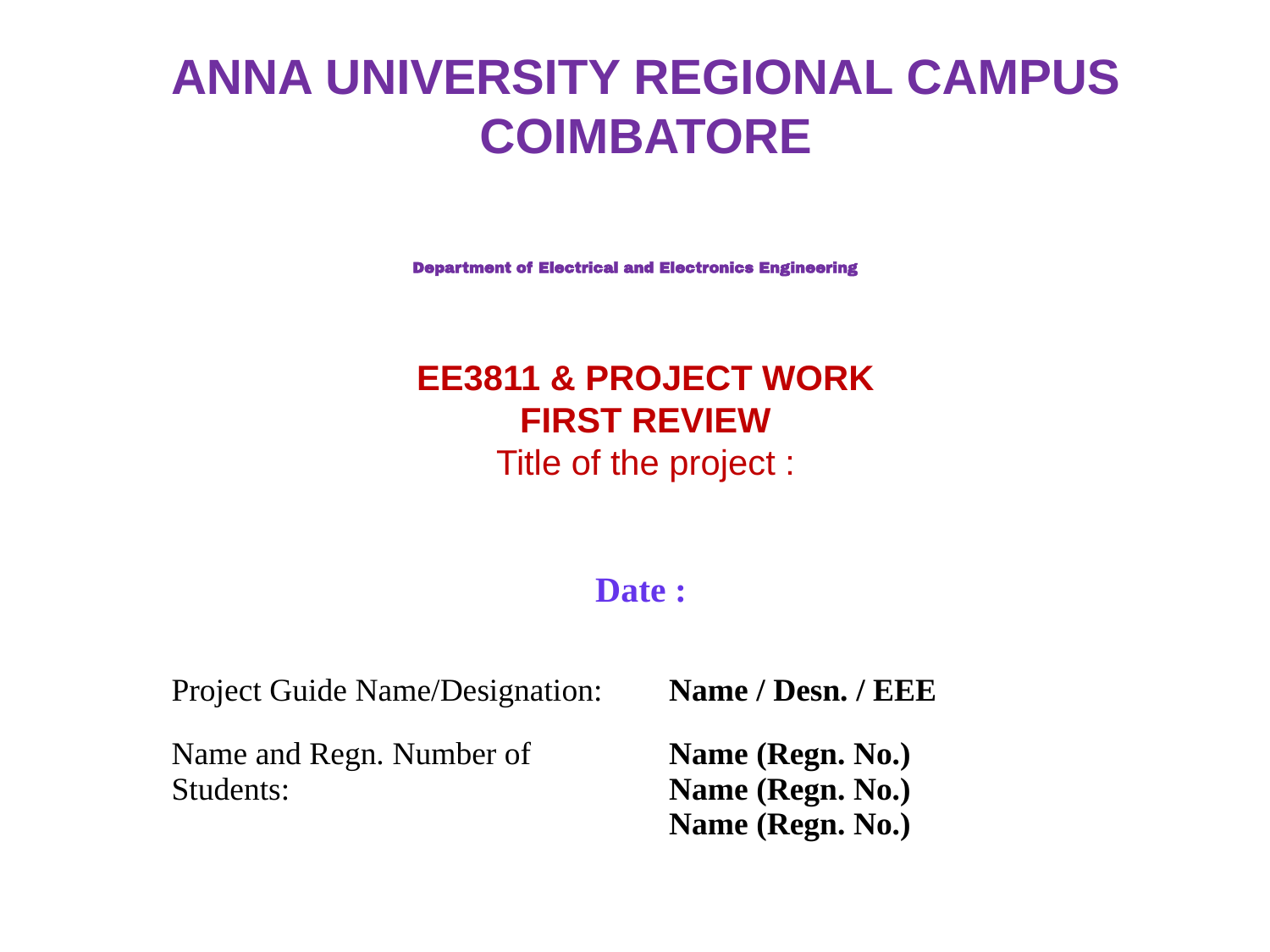

ANNA UNIVERSITY REGIONAL CAMPUS COIMBATORE
# Department of Electrical and Electronics Engineering
EE3811 & PROJECT WORK
FIRST REVIEW
Title of the project :
Date :
| Project Guide Name/Designation: | Name / Desn. / EEE |
| --- | --- |
| Name and Regn. Number of Students: | Name (Regn. No.) Name (Regn. No.) Name (Regn. No.) |